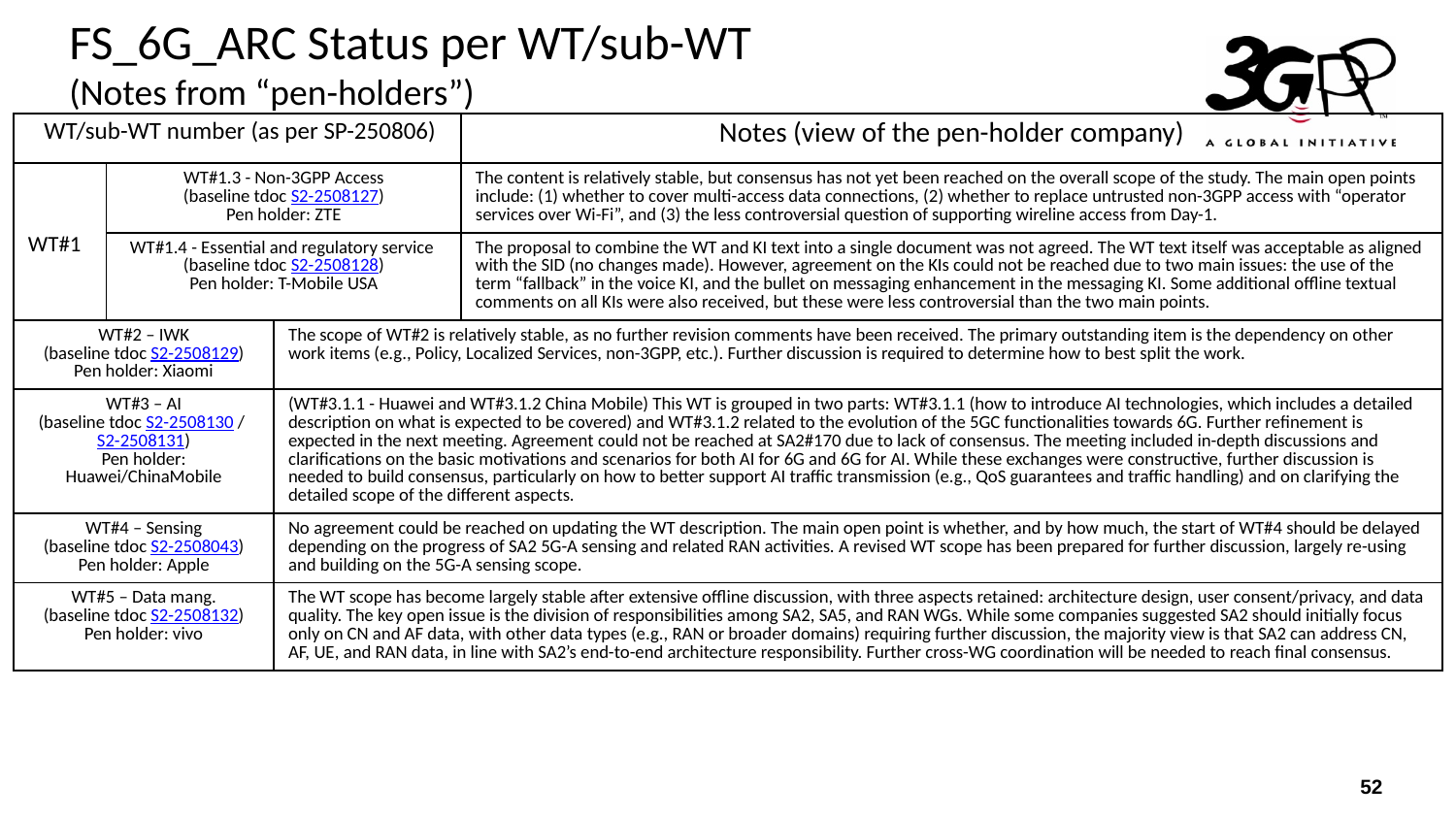

# FS_6G_ARC Status per WT/sub-WT (Notes from “pen-holders”)
| WT/sub-WT number (as per SP-250806) |  |  | Notes (view of the pen-holder company) |
| --- | --- | --- | --- |
| WT#1 | WT#1.3 - Non-3GPP Access (baseline tdoc S2-2508127) Pen holder: ZTE |  | The content is relatively stable, but consensus has not yet been reached on the overall scope of the study. The main open points include: (1) whether to cover multi-access data connections, (2) whether to replace untrusted non-3GPP access with “operator services over Wi-Fi”, and (3) the less controversial question of supporting wireline access from Day-1. |
|  | WT#1.4 - Essential and regulatory service (baseline tdoc S2-2508128) Pen holder: T-Mobile USA |  | The proposal to combine the WT and KI text into a single document was not agreed. The WT text itself was acceptable as aligned with the SID (no changes made). However, agreement on the KIs could not be reached due to two main issues: the use of the term “fallback” in the voice KI, and the bullet on messaging enhancement in the messaging KI. Some additional offline textual comments on all KIs were also received, but these were less controversial than the two main points. |
| WT#2 – IWK (baseline tdoc S2-2508129) Pen holder: Xiaomi |  | The scope of WT#2 is relatively stable, as no further revision comments have been received. The primary outstanding item is the dependency on other work items (e.g., Policy, Localized Services, non-3GPP, etc.). Further discussion is required to determine how to best split the work. |  |
| WT#3 – AI (baseline tdoc S2-2508130 / S2-2508131) Pen holder: Huawei/ChinaMobile |  | (WT#3.1.1 - Huawei and WT#3.1.2 China Mobile) This WT is grouped in two parts: WT#3.1.1 (how to introduce AI technologies, which includes a detailed description on what is expected to be covered) and WT#3.1.2 related to the evolution of the 5GC functionalities towards 6G. Further refinement is expected in the next meeting. Agreement could not be reached at SA2#170 due to lack of consensus. The meeting included in-depth discussions and clarifications on the basic motivations and scenarios for both AI for 6G and 6G for AI. While these exchanges were constructive, further discussion is needed to build consensus, particularly on how to better support AI traffic transmission (e.g., QoS guarantees and traffic handling) and on clarifying the detailed scope of the different aspects. |  |
| WT#4 – Sensing (baseline tdoc S2-2508043) Pen holder: Apple |  | No agreement could be reached on updating the WT description. The main open point is whether, and by how much, the start of WT#4 should be delayed depending on the progress of SA2 5G-A sensing and related RAN activities. A revised WT scope has been prepared for further discussion, largely re-using and building on the 5G-A sensing scope. |  |
| WT#5 – Data mang. (baseline tdoc S2-2508132) Pen holder: vivo |  | The WT scope has become largely stable after extensive offline discussion, with three aspects retained: architecture design, user consent/privacy, and data quality. The key open issue is the division of responsibilities among SA2, SA5, and RAN WGs. While some companies suggested SA2 should initially focus only on CN and AF data, with other data types (e.g., RAN or broader domains) requiring further discussion, the majority view is that SA2 can address CN, AF, UE, and RAN data, in line with SA2’s end-to-end architecture responsibility. Further cross-WG coordination will be needed to reach final consensus. |  |